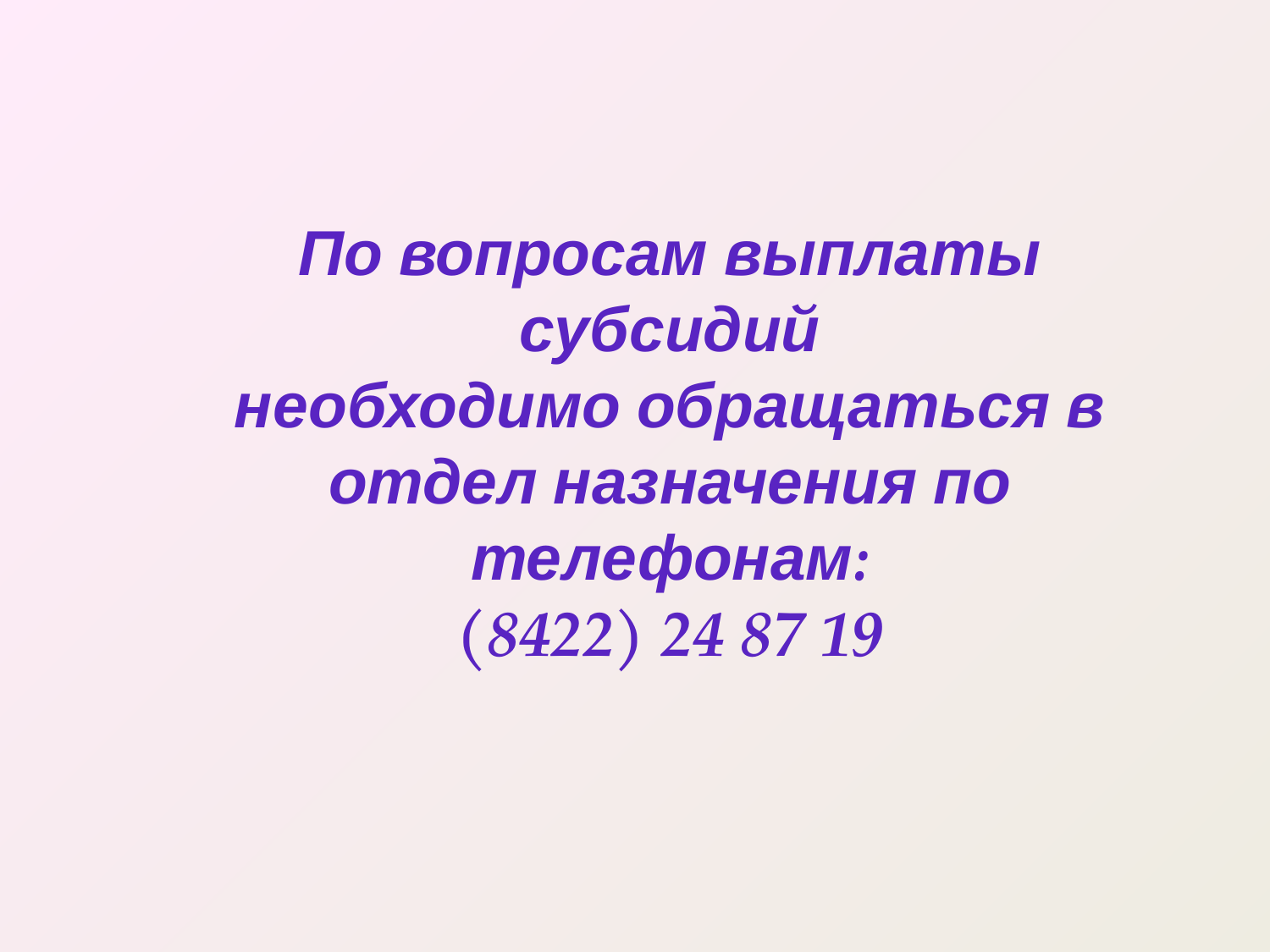

По вопросам выплаты субсидий
необходимо обращаться в отдел назначения по телефонам:
(8422) 24 87 19